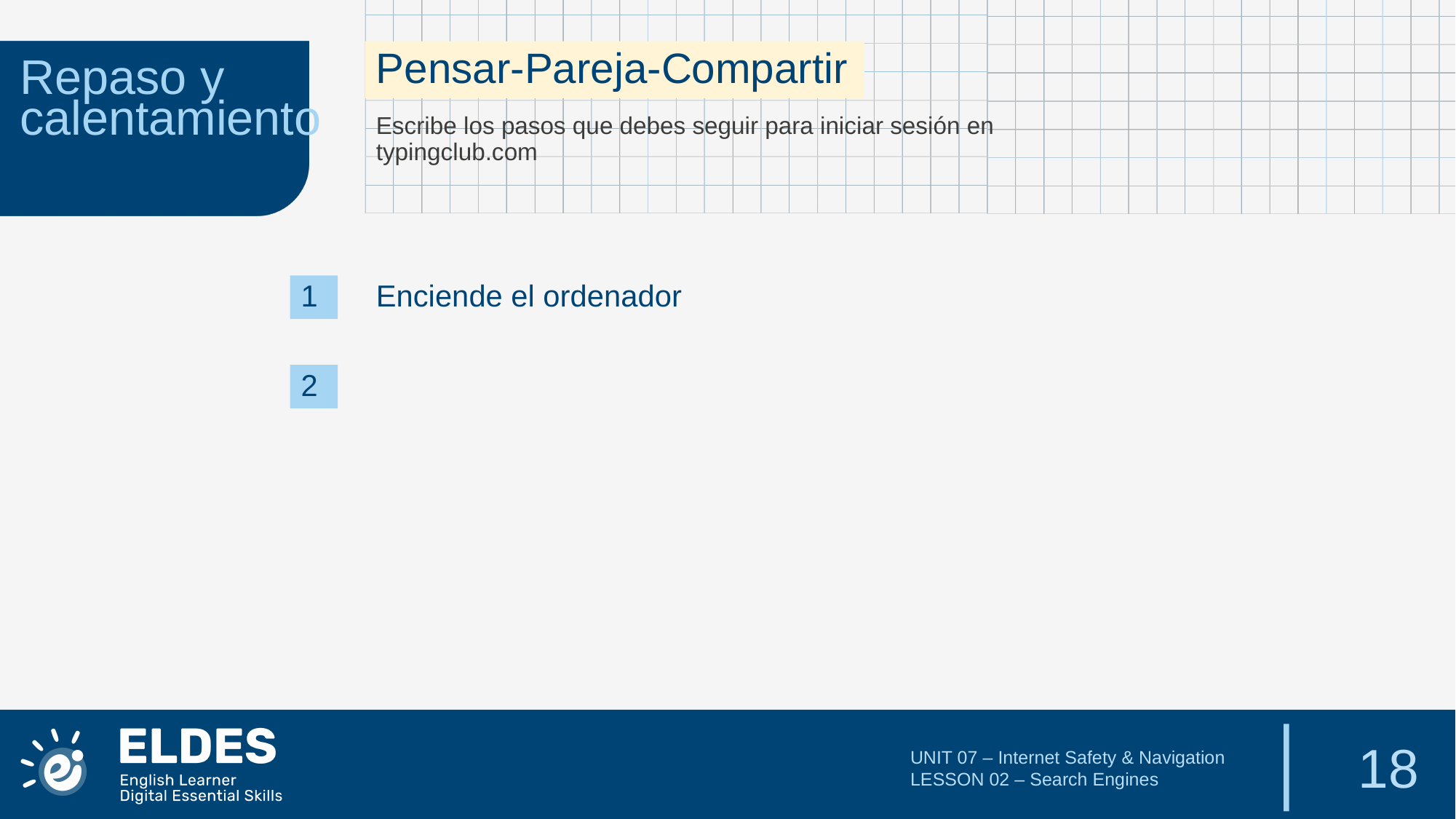

Pensar-Pareja-Compartir
Repaso y calentamiento
Escribe los pasos que debes seguir para iniciar sesión en typingclub.com
1
Enciende el ordenador
2

18
UNIT 07 – Internet Safety & Navigation
LESSON 02 – Search Engines